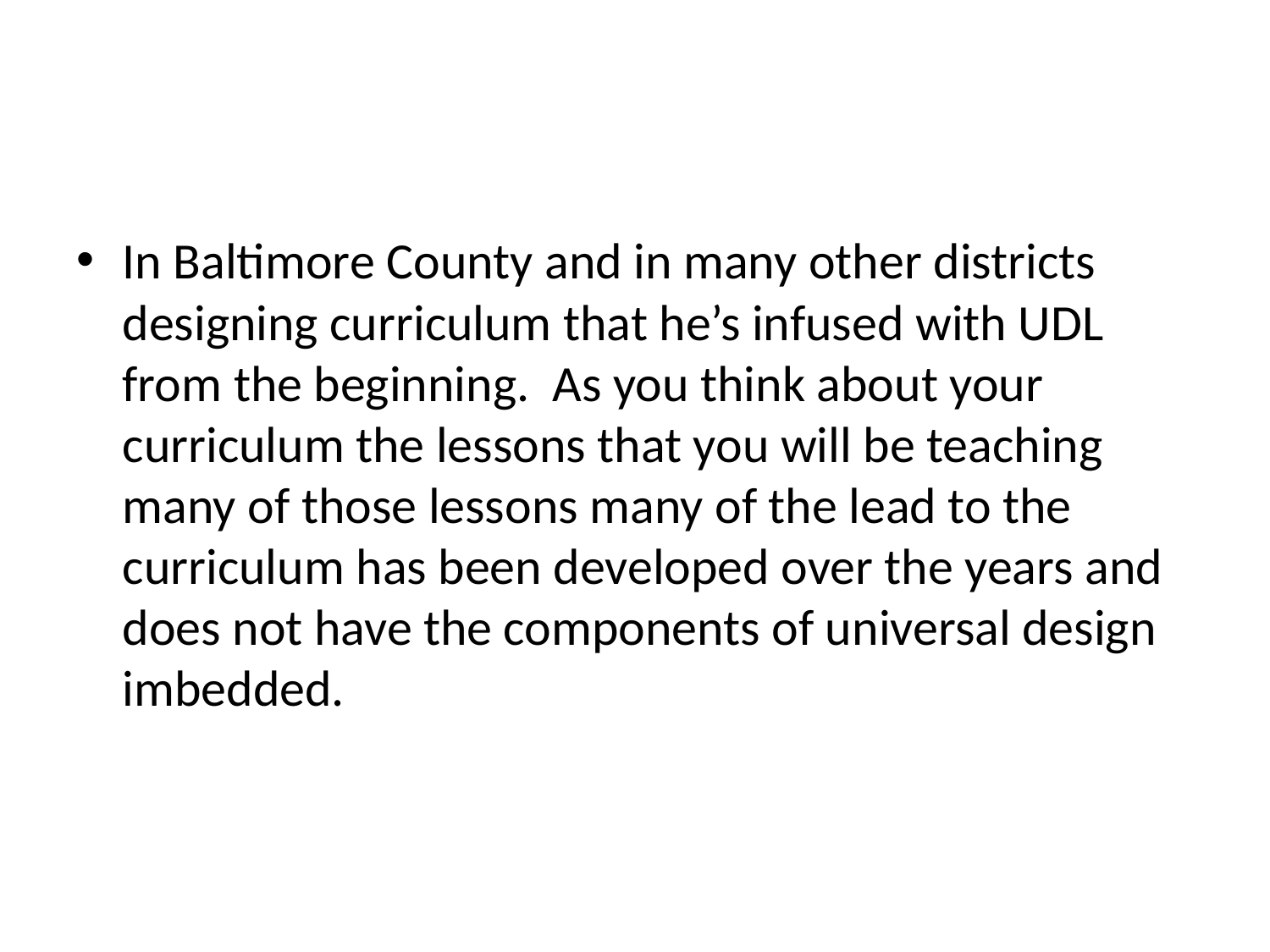

In Baltimore County and in many other districts designing curriculum that he’s infused with UDL from the beginning.  As you think about your curriculum the lessons that you will be teaching many of those lessons many of the lead to the curriculum has been developed over the years and does not have the components of universal design imbedded.